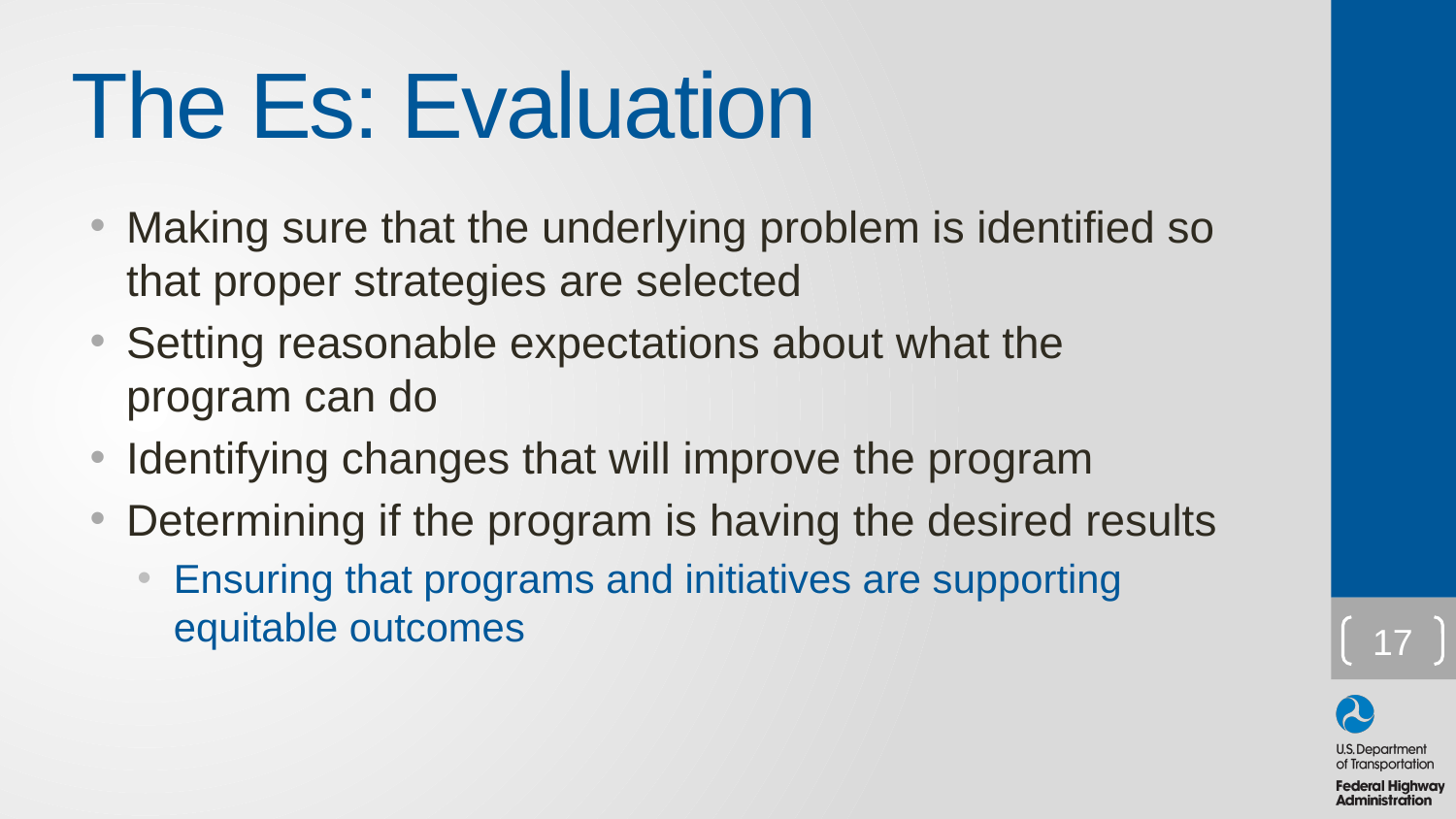

# The Es: Evaluation
Making sure that the underlying problem is identified so that proper strategies are selected
Setting reasonable expectations about what the program can do
Identifying changes that will improve the program
Determining if the program is having the desired results
Ensuring that programs and initiatives are supporting equitable outcomes

17